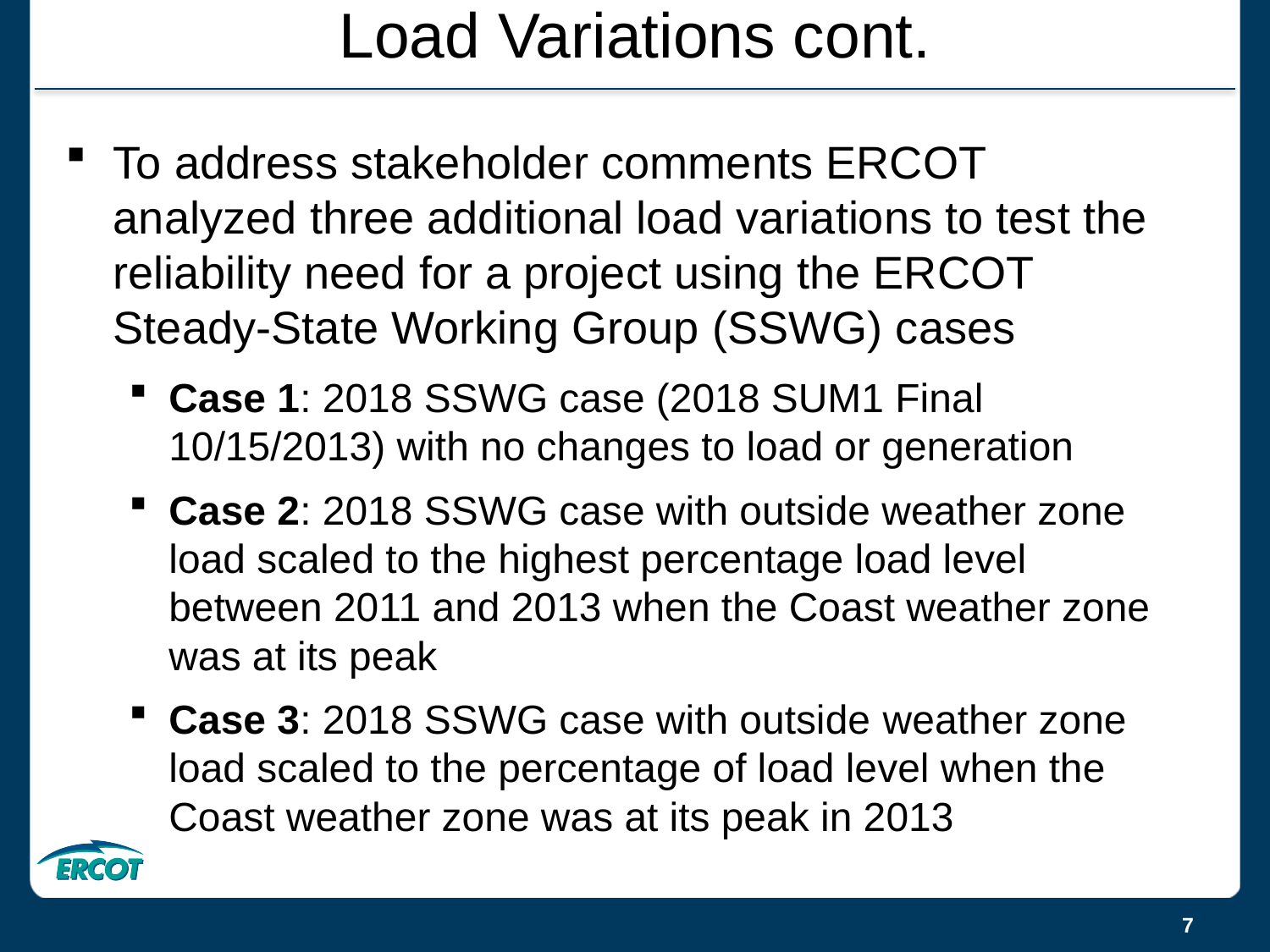

# Load Variations cont.
To address stakeholder comments ERCOT analyzed three additional load variations to test the reliability need for a project using the ERCOT Steady-State Working Group (SSWG) cases
Case 1: 2018 SSWG case (2018 SUM1 Final 10/15/2013) with no changes to load or generation
Case 2: 2018 SSWG case with outside weather zone load scaled to the highest percentage load level between 2011 and 2013 when the Coast weather zone was at its peak
Case 3: 2018 SSWG case with outside weather zone load scaled to the percentage of load level when the Coast weather zone was at its peak in 2013
7